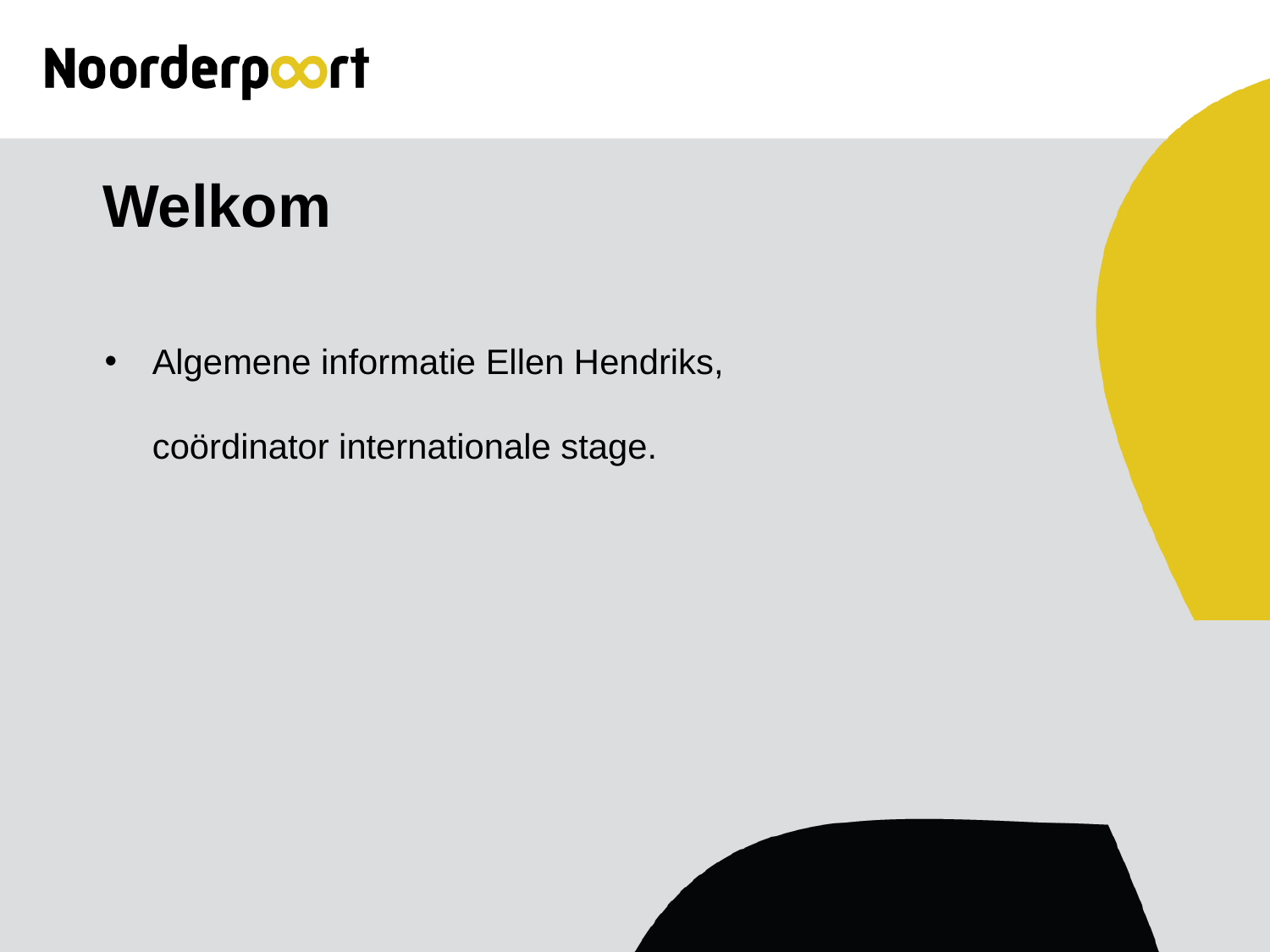

# Welkom
Algemene informatie Ellen Hendriks,
coördinator internationale stage.